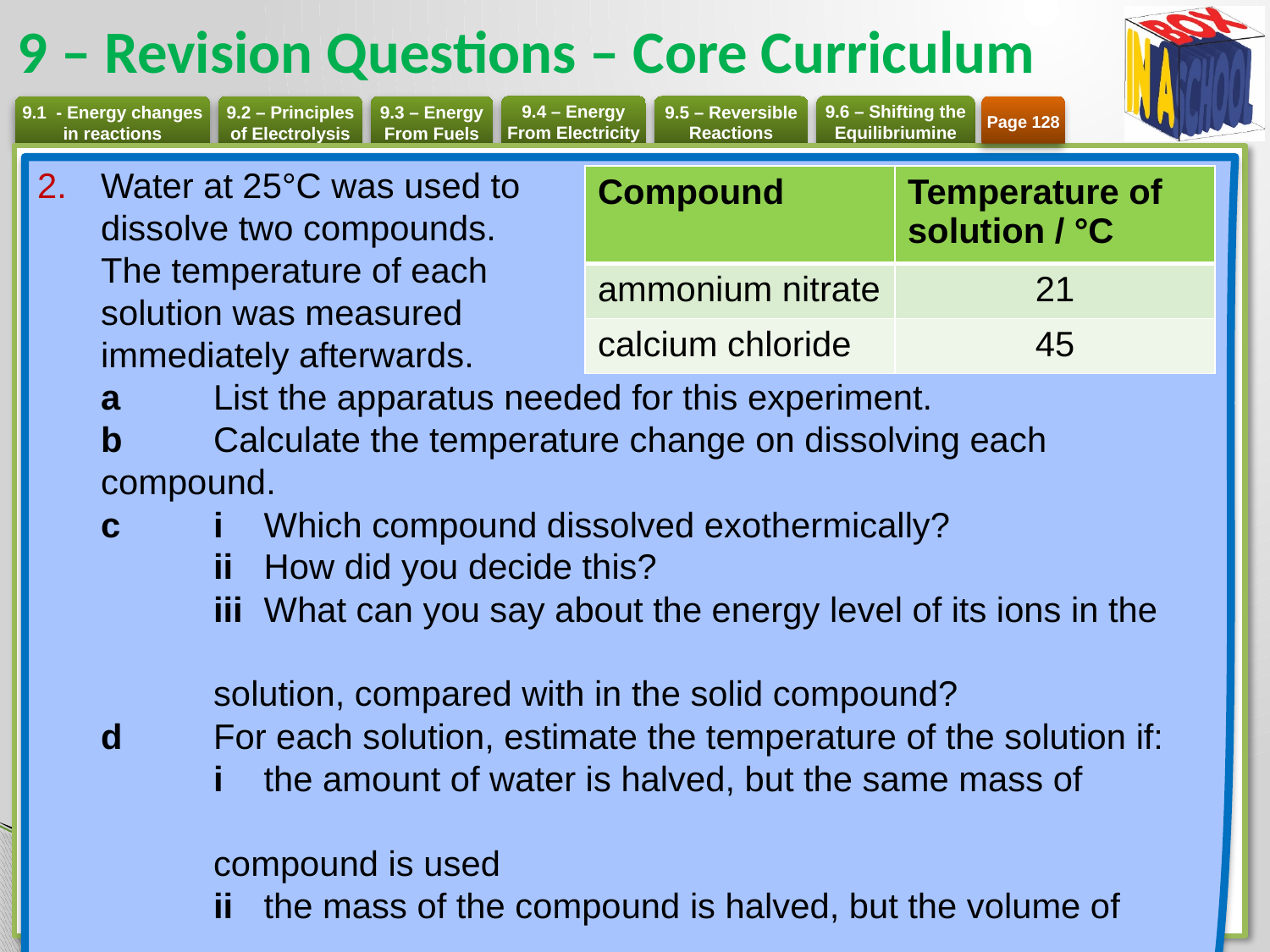

# 9 – Revision Questions – Core Curriculum
Page 128
Water at 25°C was used to
dissolve two compounds.
The temperature of each
solution was measured
immediately afterwards.
a 	List the apparatus needed for this experiment.
b 	Calculate the temperature change on dissolving each compound.
c 	i   	Which compound dissolved exothermically?
   	ii  	How did you decide this?
  	iii 	What can you say about the energy level of its ions in the 			solution, compared with in the solid compound?
d 	For each solution, estimate the temperature of the solution if:
	i 	the amount of water is halved, but the same mass of 			compound is used
	ii 	the mass of the compound is halved, but the volume of 			water is unchanged
	iii 	both the mass of the compound, and the volume of water, are 			halved.
| Compound | Temperature of solution / °C |
| --- | --- |
| ammonium nitrate | 21 |
| calcium chloride | 45 |